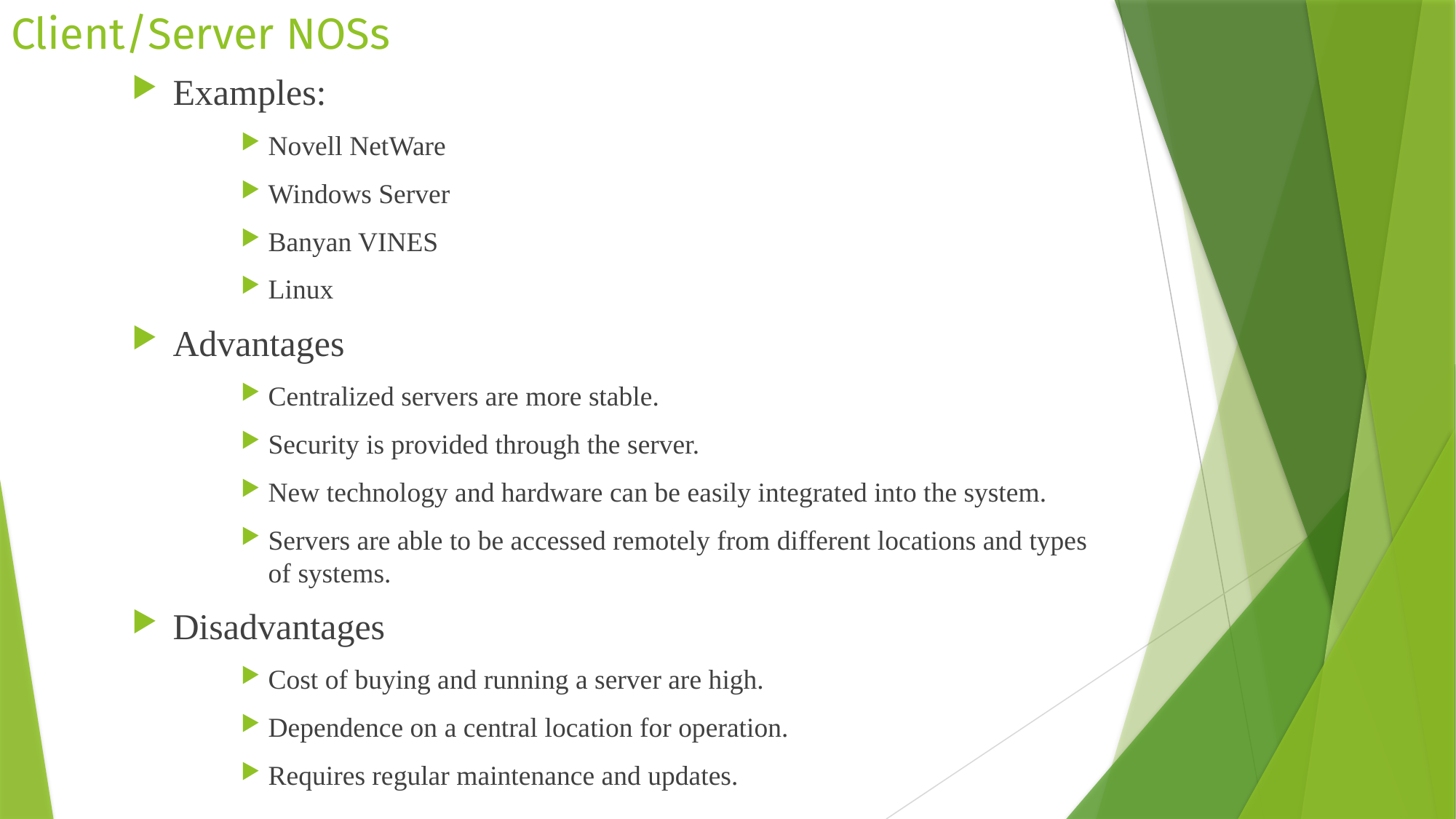

# Client/Server NOSs
Examples:
Novell NetWare
Windows Server
Banyan VINES
Linux
Advantages
Centralized servers are more stable.
Security is provided through the server.
New technology and hardware can be easily integrated into the system.
Servers are able to be accessed remotely from different locations and types of systems.
Disadvantages
Cost of buying and running a server are high.
Dependence on a central location for operation.
Requires regular maintenance and updates.